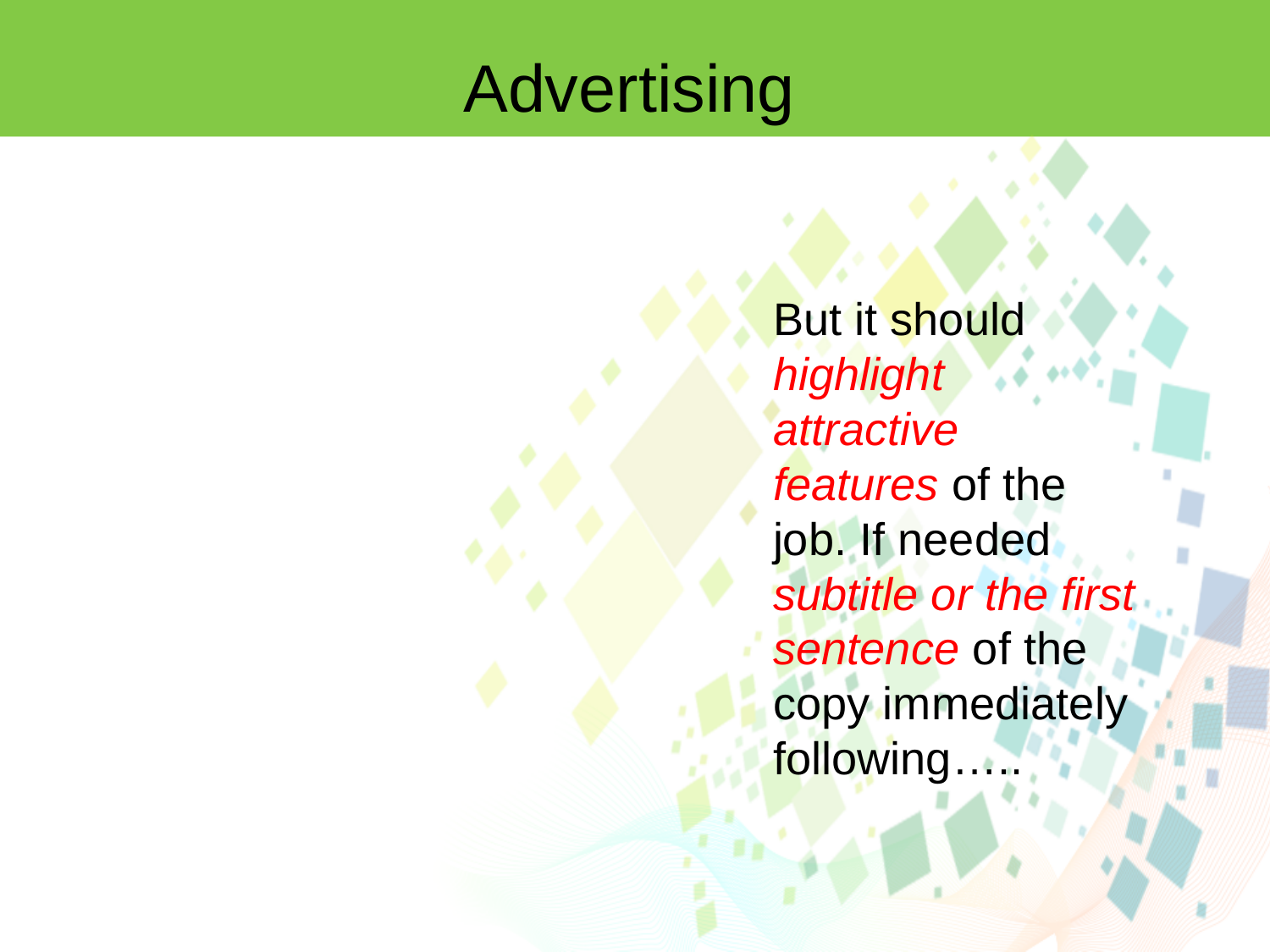

Advertising
But it should highlight attractive features of the job. If needed subtitle or the first sentence of the copy immediately following…..